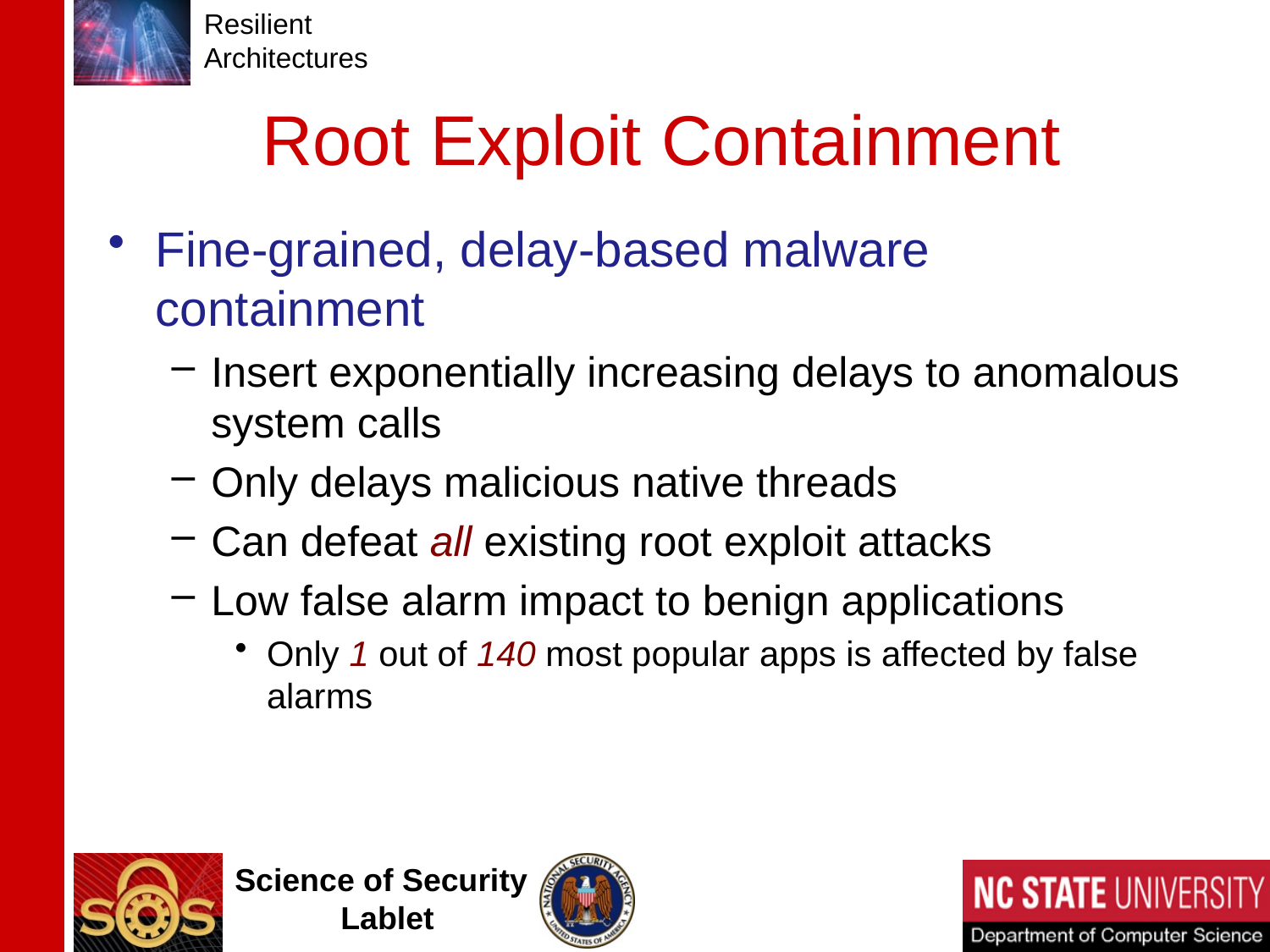

# Root Exploit Containment
Fine-grained, delay-based malware containment
Insert exponentially increasing delays to anomalous system calls
Only delays malicious native threads
Can defeat all existing root exploit attacks
Low false alarm impact to benign applications
Only 1 out of 140 most popular apps is affected by false alarms